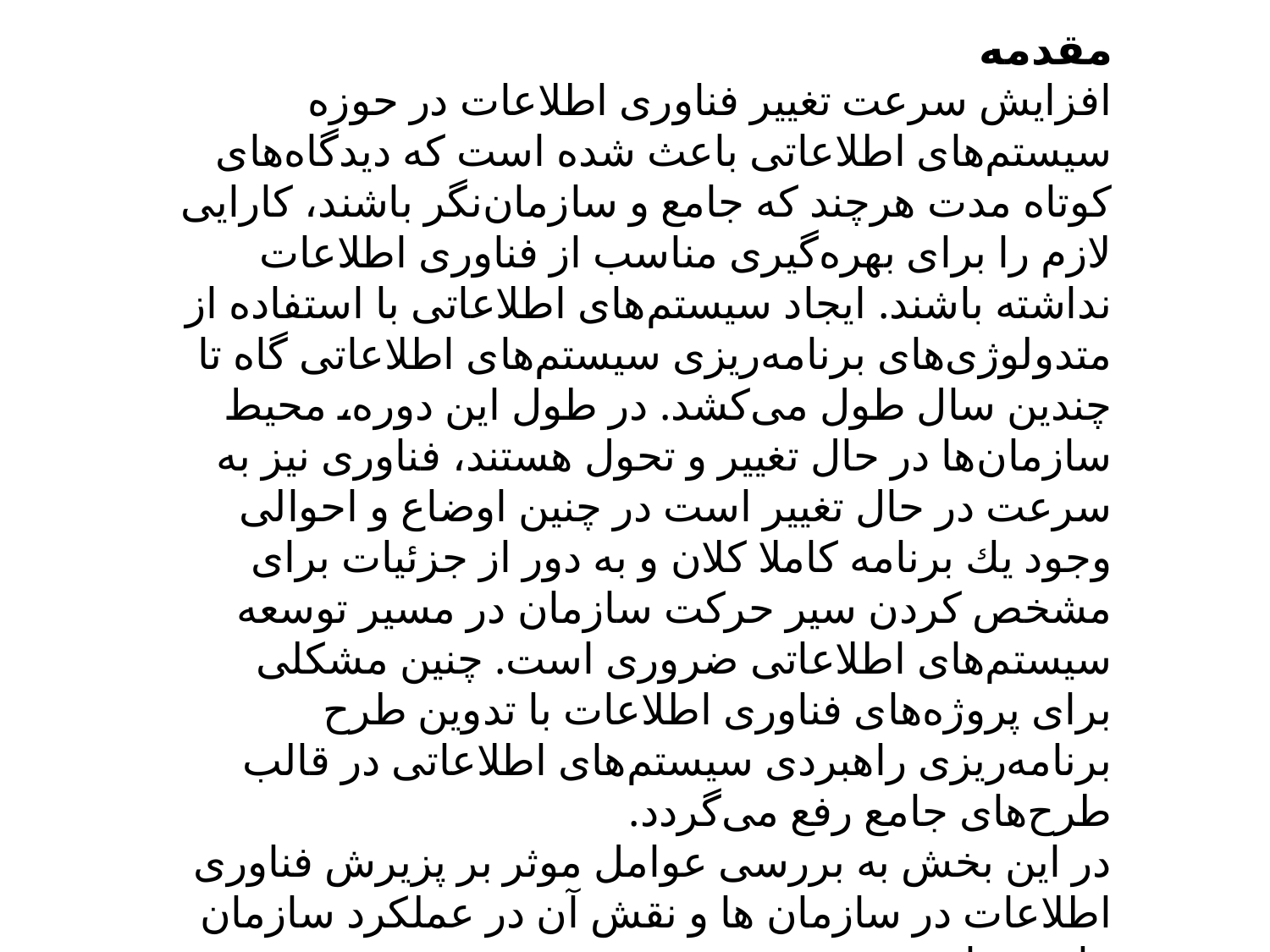

مقدمه
افزایش سرعت تغییر فناوری اطلاعات در حوزه سیستم‌های اطلاعاتی باعث شده است كه دیدگاه‌های كوتاه مدت هرچند كه جامع و سازمان‌نگر باشند، كارایی لازم را برای بهره‌گیری مناسب از فناوری اطلاعات نداشته باشند. ایجاد سیستم‌های اطلاعاتی با استفاده از متدولوژی‌های برنامه‌ریزی سیستم‌های اطلاعاتی گاه تا چندین سال طول می‌كشد. در طول این دوره، محیط سازمان‌ها در حال تغییر و تحول هستند، فناوری نیز به سرعت در حال تغییر است در چنین اوضاع و احوالی وجود یك برنامه كاملا كلان و به دور از جزئیات برای مشخص كردن سیر حركت سازمان در مسیر توسعه سیستم‌های اطلاعاتی ضروری است. چنین مشكلی برای پروژه‌های فناوری اطلاعات با تدوین طرح برنامه‌ریزی راهبردی سیستم‌های اطلاعاتی در قالب طرح‌های جامع رفع می‌گردد.
در این بخش به بررسی عوامل موثر بر پزیرش فناوری اطلاعات در سازمان ها و نقش آن در عملکرد سازمان ها میپردازیم.